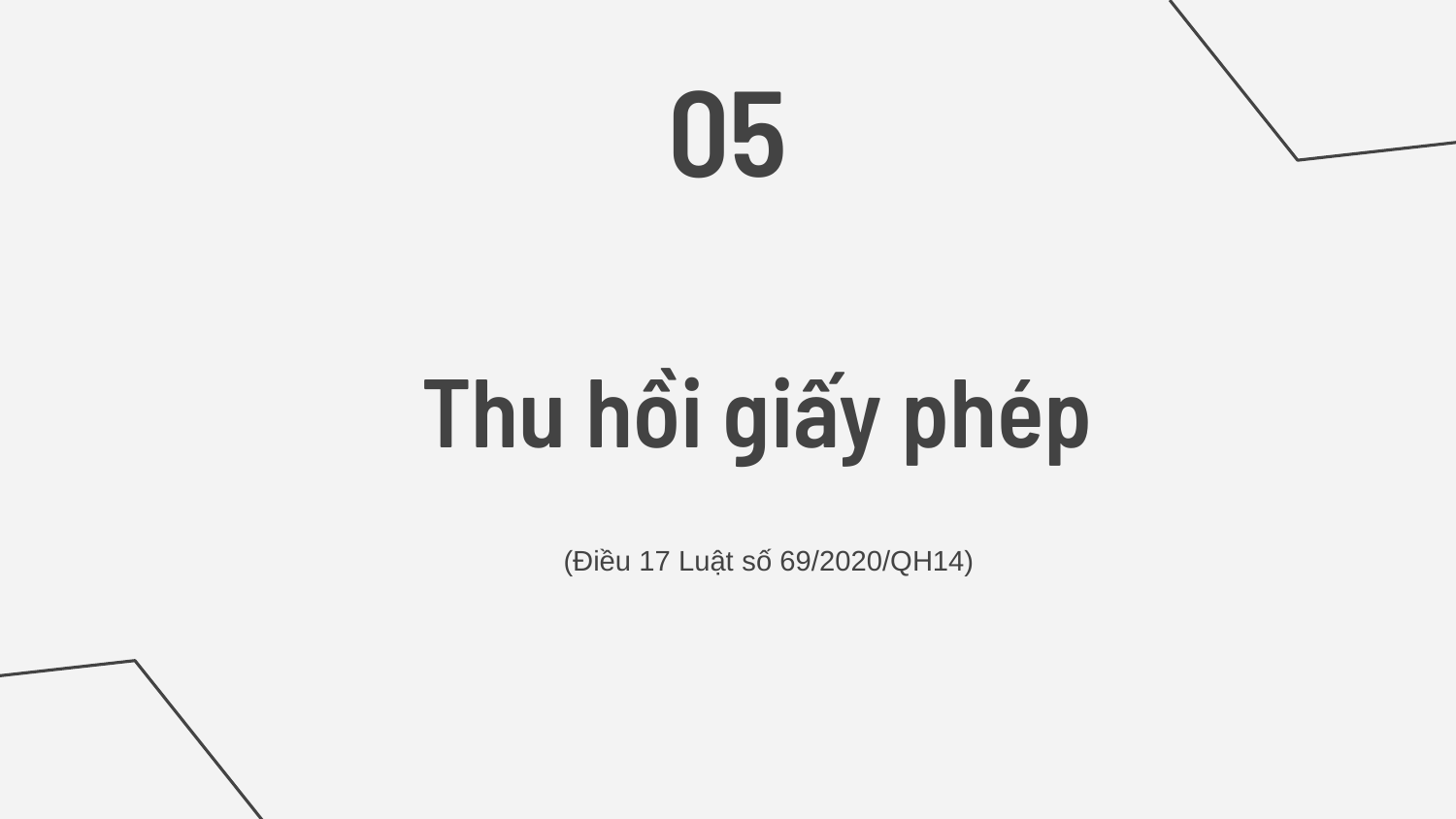

05
# Thu hồi giấy phép
(Điều 17 Luật số 69/2020/QH14)